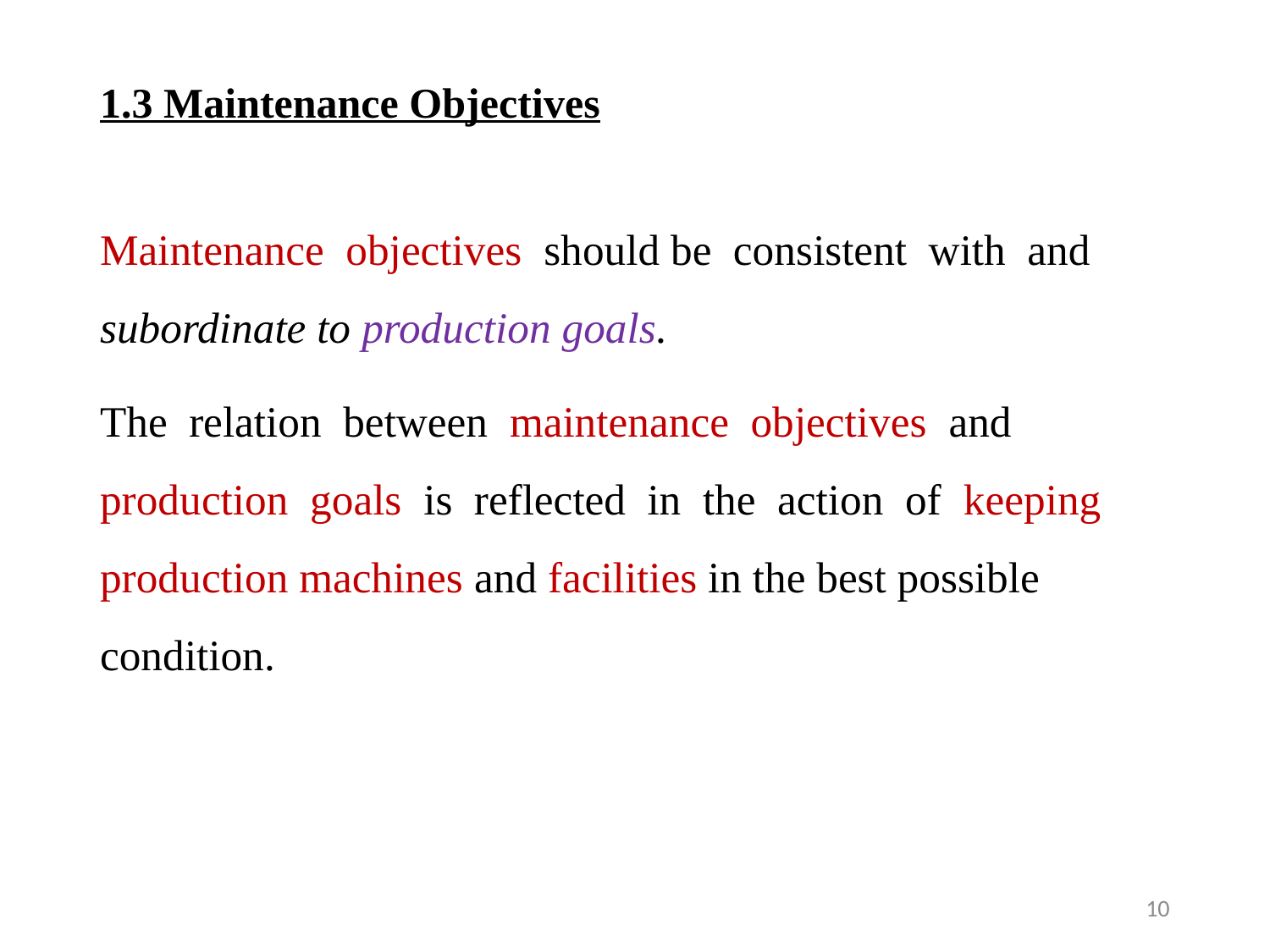

# 1.3 Maintenance Objectives
Maintenance  objectives  should be  consistent  with  and subordinate to production goals.
The  relation  between  maintenance  objectives  and production  goals  is  reflected  in  the  action  of  keeping production machines and facilities in the best possible condition.
10